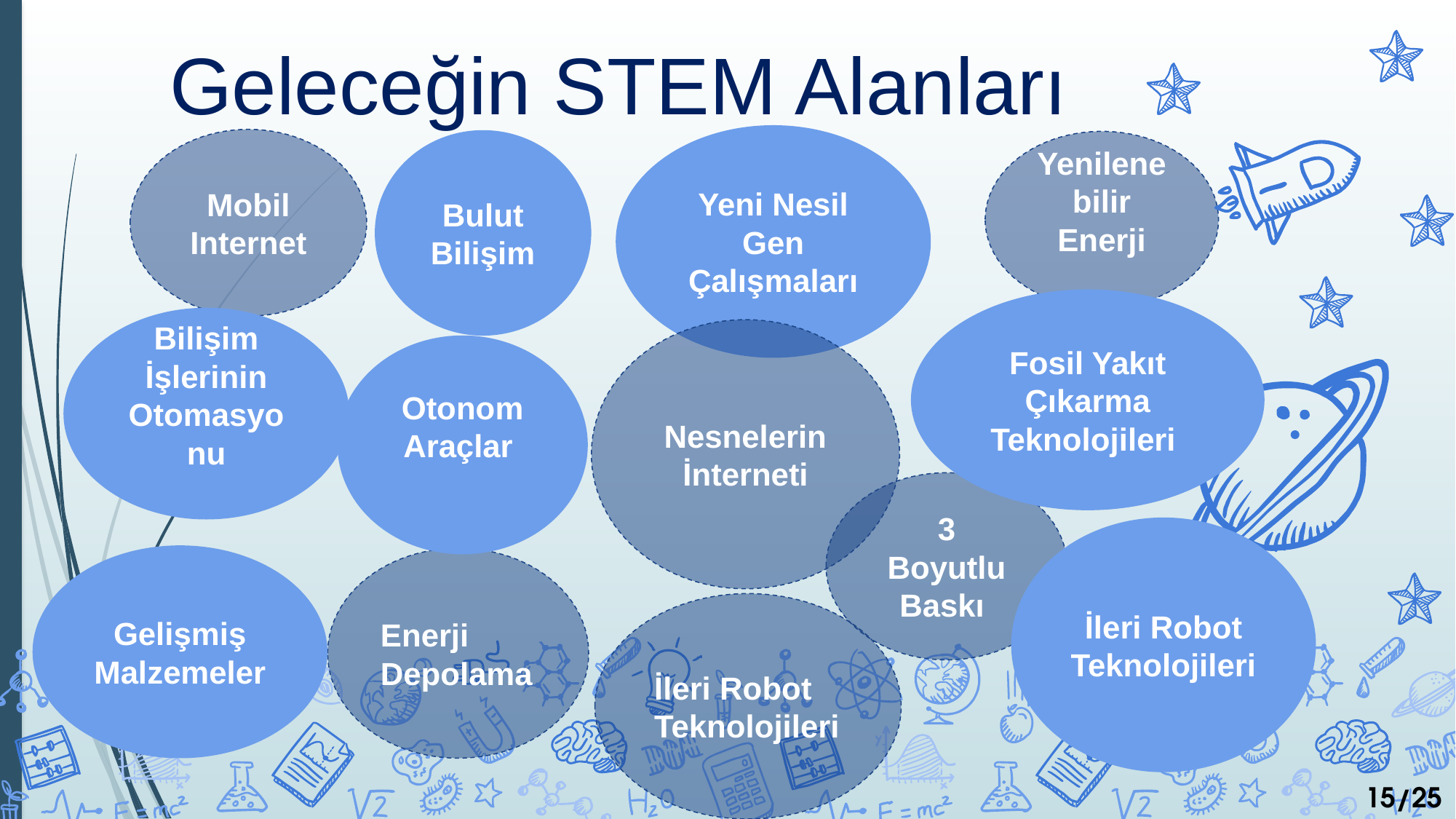

Geleceğin STEM Alanları

Yeni Nesil Gen Çalışmaları
Mobil Internet
Bulut Bilişim
Yenilenebilir Enerji

Fosil Yakıt Çıkarma Teknolojileri
Bilişim İşlerinin Otomasyonu

Nesnelerin İnterneti
Otonom Araçlar

3 Boyutlu Baskı
İleri Robot Teknolojileri
Gelişmiş Malzemeler

Enerji Depolama

İleri Robot Teknolojileri

15/25